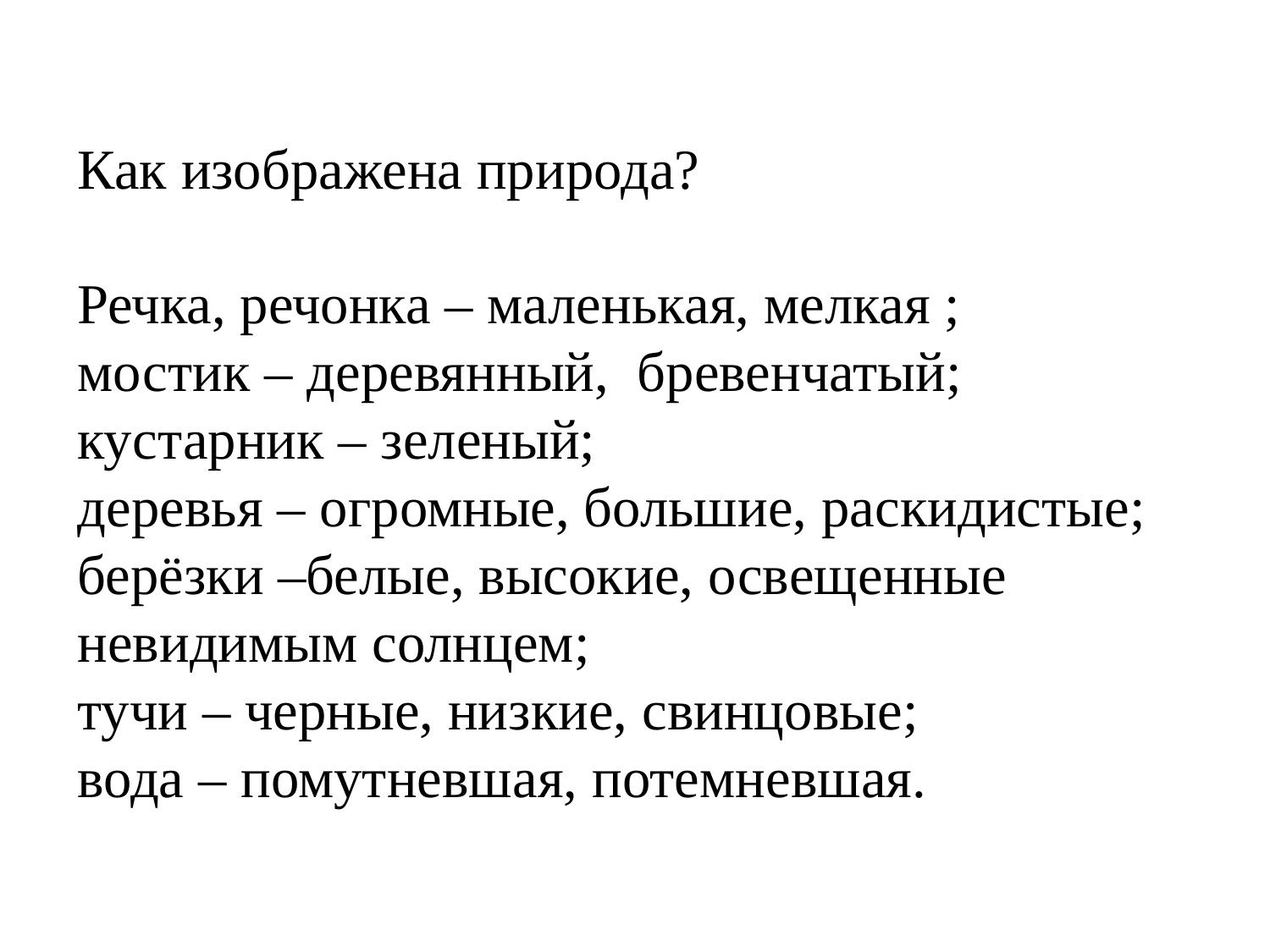

Как изображена природа?

Речка, речонка – маленькая, мелкая ;
мостик – деревянный,  бревенчатый;      кустарник – зеленый;
деревья – огромные, большие, раскидистые; берёзки –белые, высокие, освещенные невидимым солнцем;
тучи – черные, низкие, свинцовые;
вода – помутневшая, потемневшая.